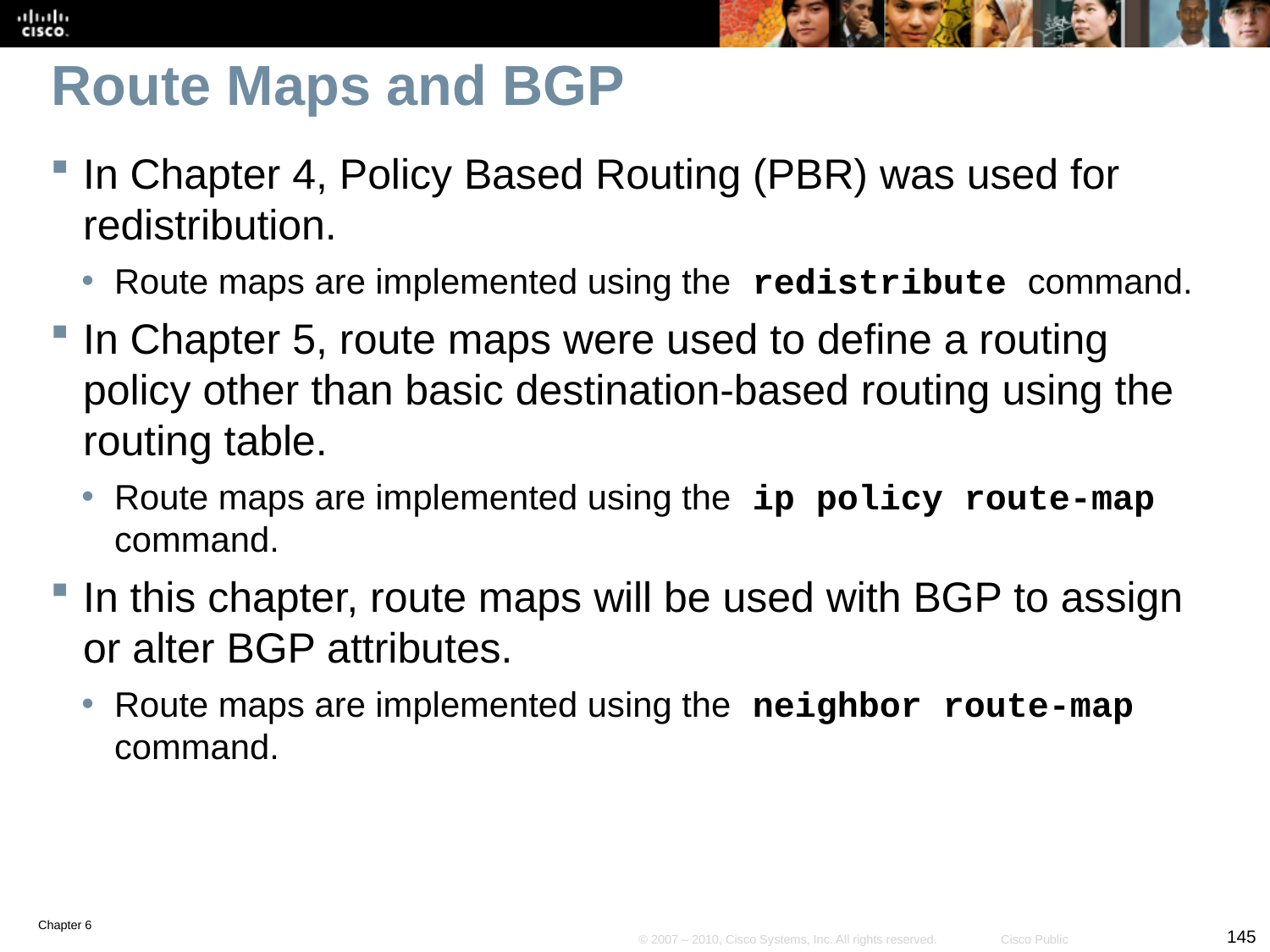

# Route Maps and BGP
In Chapter 4, Policy Based Routing (PBR) was used for redistribution.
Route maps are implemented using the redistribute command.
In Chapter 5, route maps were used to define a routing policy other than basic destination-based routing using the routing table.
Route maps are implemented using the ip policy route-map command.
In this chapter, route maps will be used with BGP to assign or alter BGP attributes.
Route maps are implemented using the neighbor route-map command.